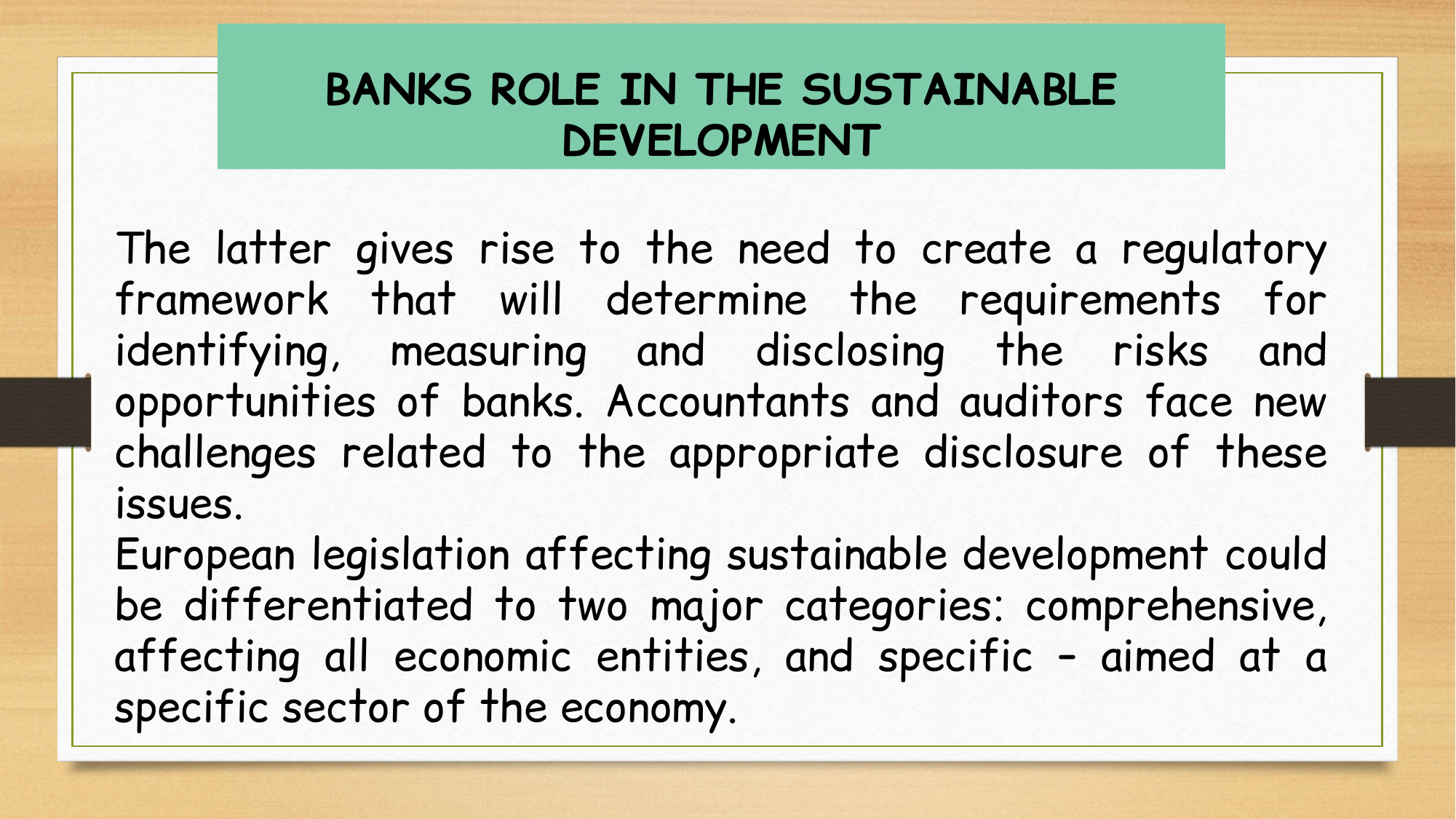

BANKS ROLE IN THE SUSTAINABLE DEVELOPMENT

The latter gives rise to the need to create a regulatory framework that will determine the requirements for identifying, measuring and disclosing the risks and opportunities of banks. Accountants and auditors face new challenges related to the appropriate disclosure of these issues.
European legislation affecting sustainable development could be differentiated to two major categories: comprehensive, affecting all economic entities, and specific – aimed at a specific sector of the economy.